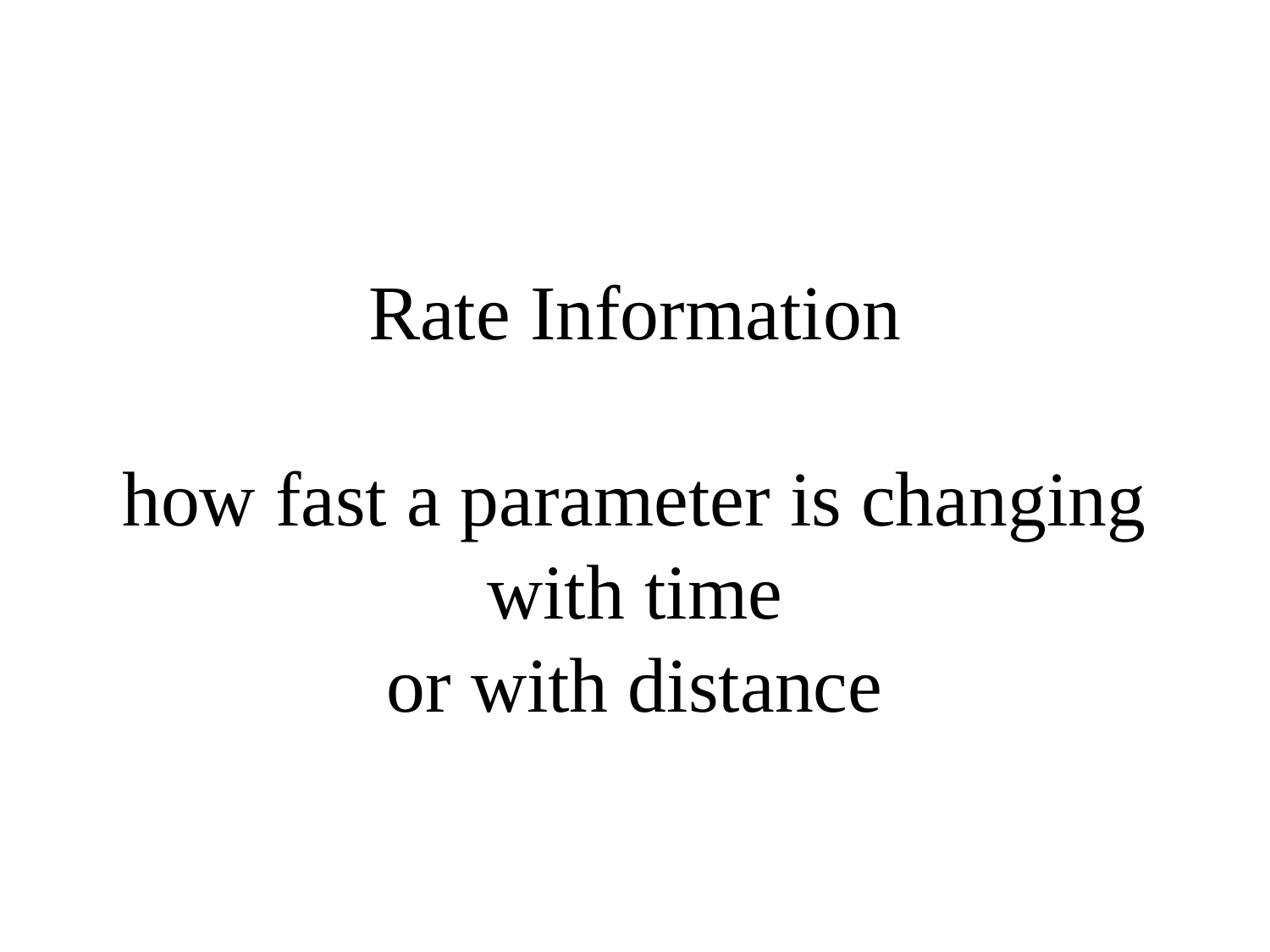

# Rate Information how fast a parameter is changing with time or with distance